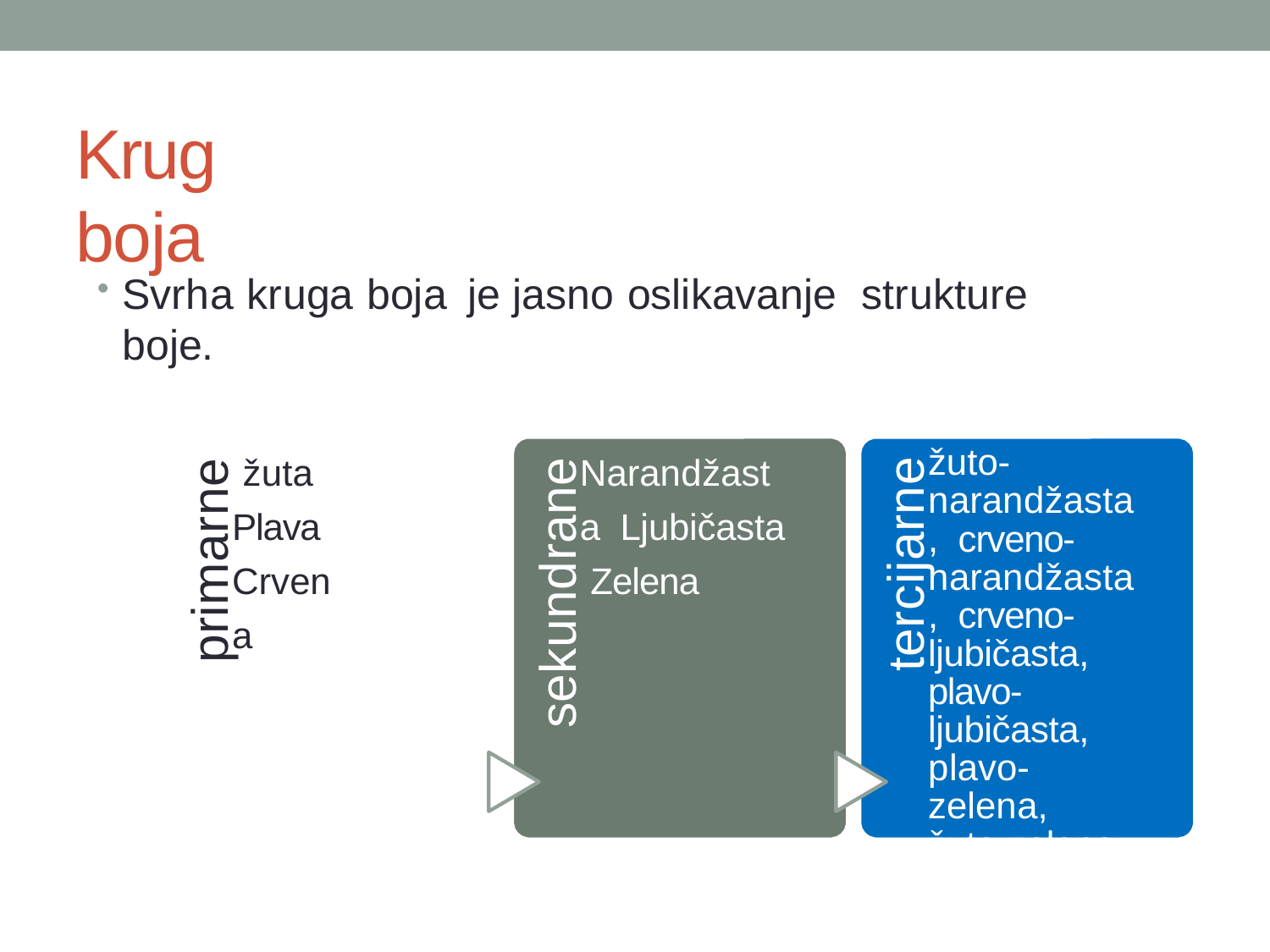

# Krug boja
Svrha kruga boja  je jasno oslikavanje	strukture boje.

žuto-  narandžasta,  crveno-  narandžasta,  crveno-  ljubičasta,  plavo-  ljubičasta,  plavo-zelena,  žuto-zelena
žuta  Plava  Crvena
Narandžasta  Ljubičasta  Zelena
tercijarne
sekundrane
primarne